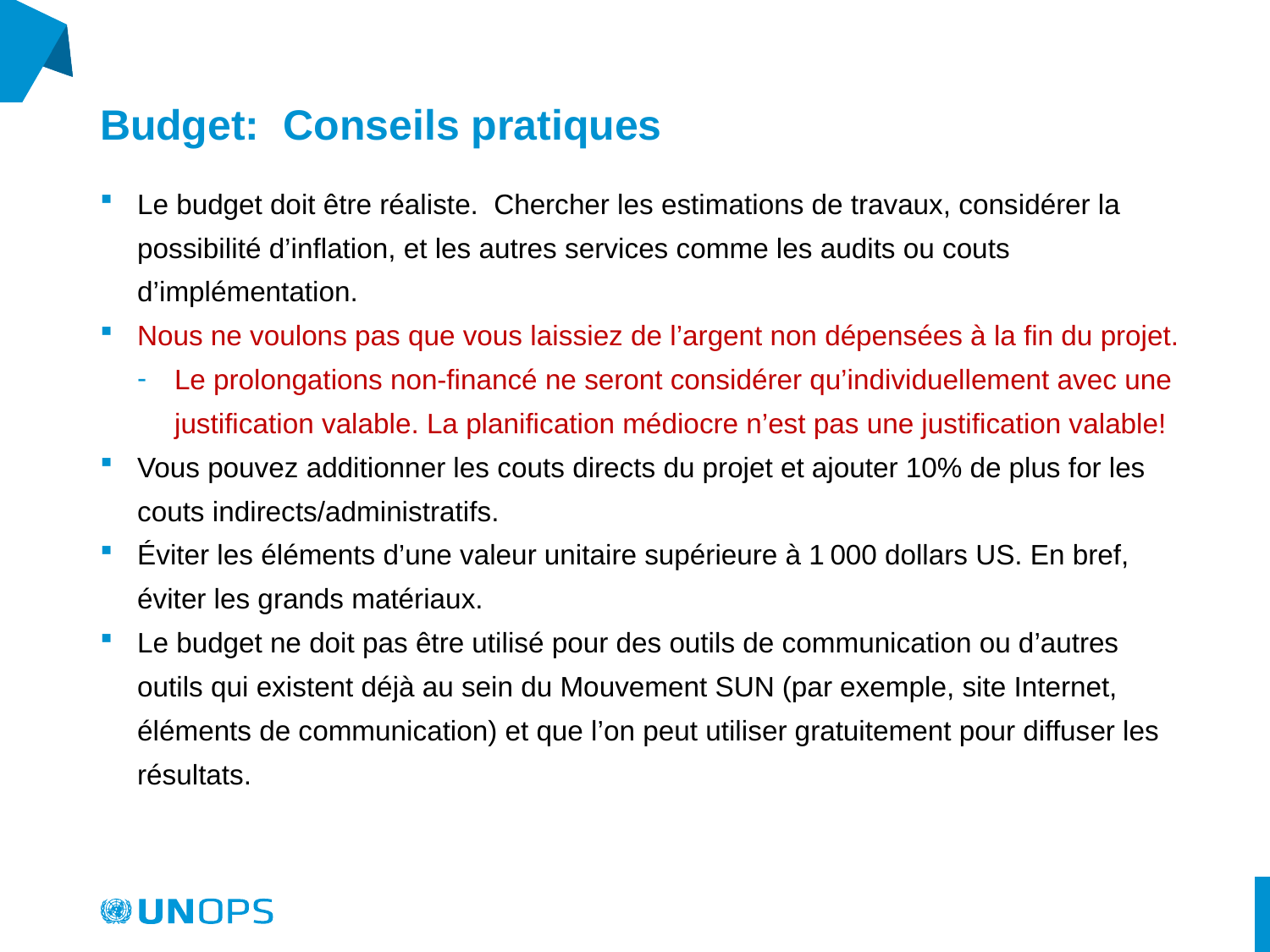

# Budget:  Conseils pratiques
Le budget doit être réaliste.  Chercher les estimations de travaux, considérer la possibilité d’inflation, et les autres services comme les audits ou couts d’implémentation.
Nous ne voulons pas que vous laissiez de l’argent non dépensées à la fin du projet.
Le prolongations non-financé ne seront considérer qu’individuellement avec une justification valable. La planification médiocre n’est pas une justification valable!
Vous pouvez additionner les couts directs du projet et ajouter 10% de plus for les couts indirects/administratifs.
Éviter les éléments d’une valeur unitaire supérieure à 1 000 dollars US. En bref, éviter les grands matériaux.
Le budget ne doit pas être utilisé pour des outils de communication ou d’autres outils qui existent déjà au sein du Mouvement SUN (par exemple, site Internet, éléments de communication) et que l’on peut utiliser gratuitement pour diffuser les résultats.